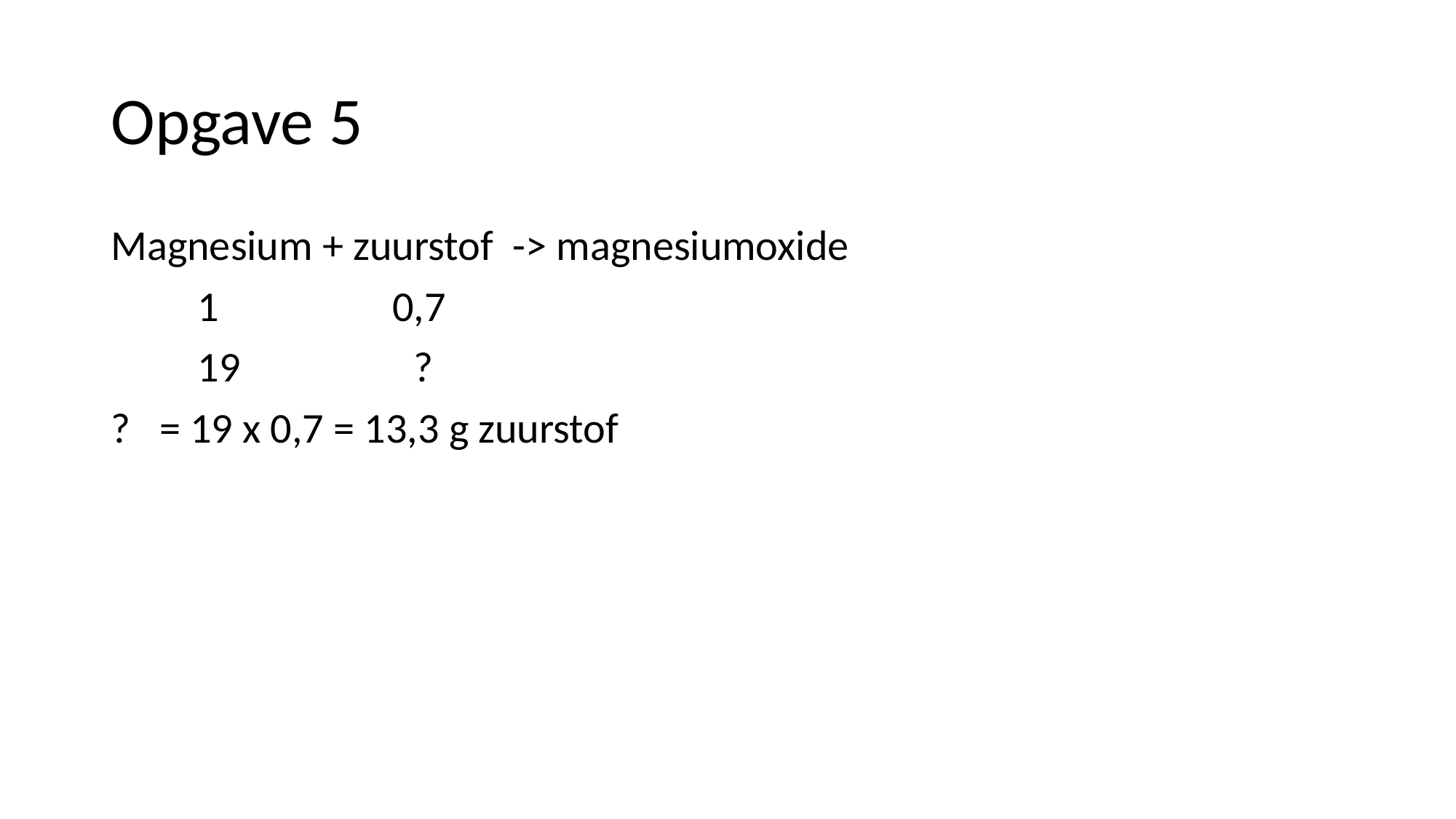

# Opgave 5
Magnesium + zuurstof  -> magnesiumoxide
         1                  0,7
         19                  ?
?   = 19 x 0,7 = 13,3 g zuurstof